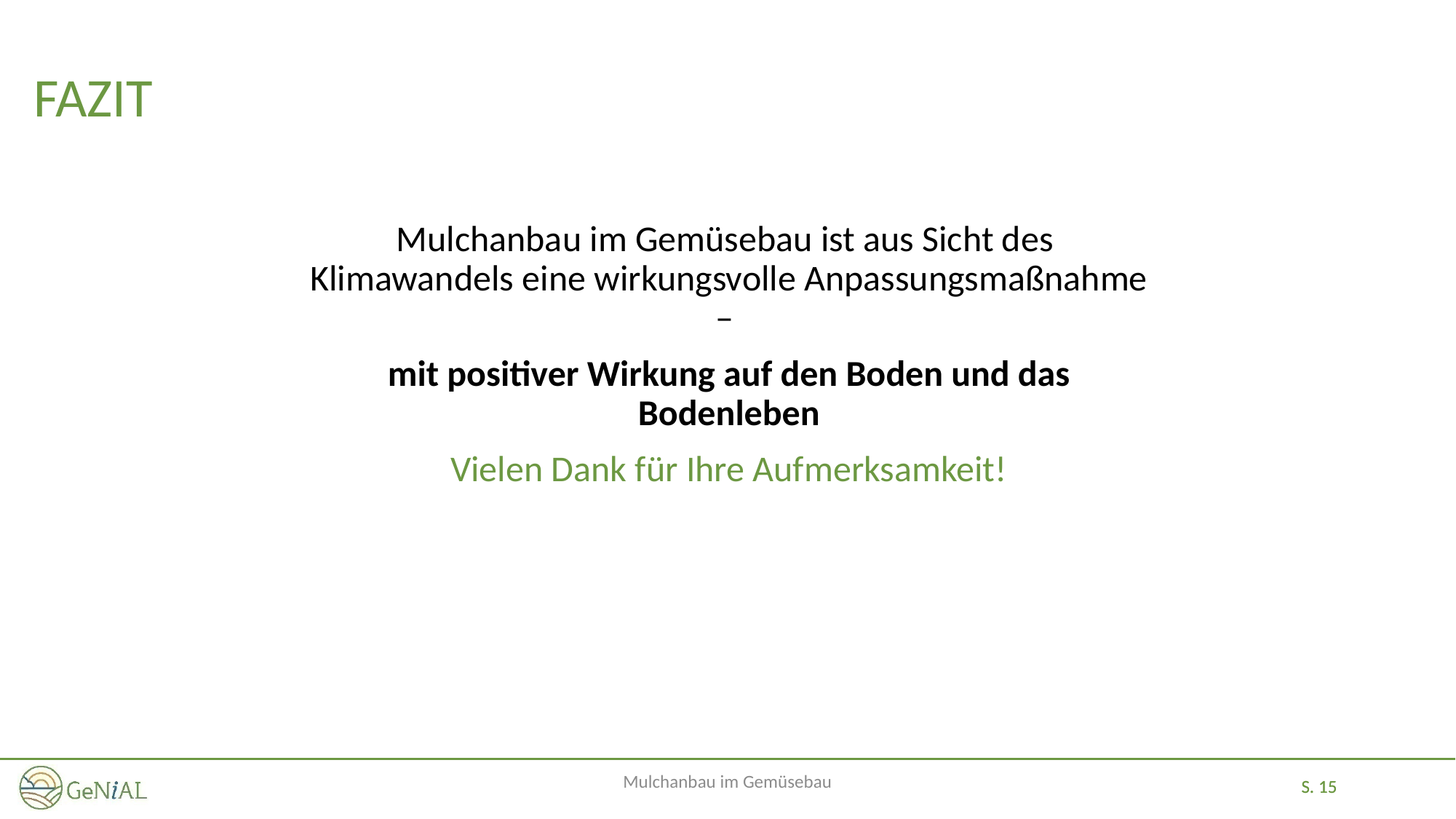

# FAZIT

Mulchanbau im Gemüsebau ist aus Sicht des
Klimawandels eine wirkungsvolle Anpassungsmaßnahme –
mit positiver Wirkung auf den Boden und das Bodenleben
Vielen Dank für Ihre Aufmerksamkeit!

Mulchanbau im Gemüsebau